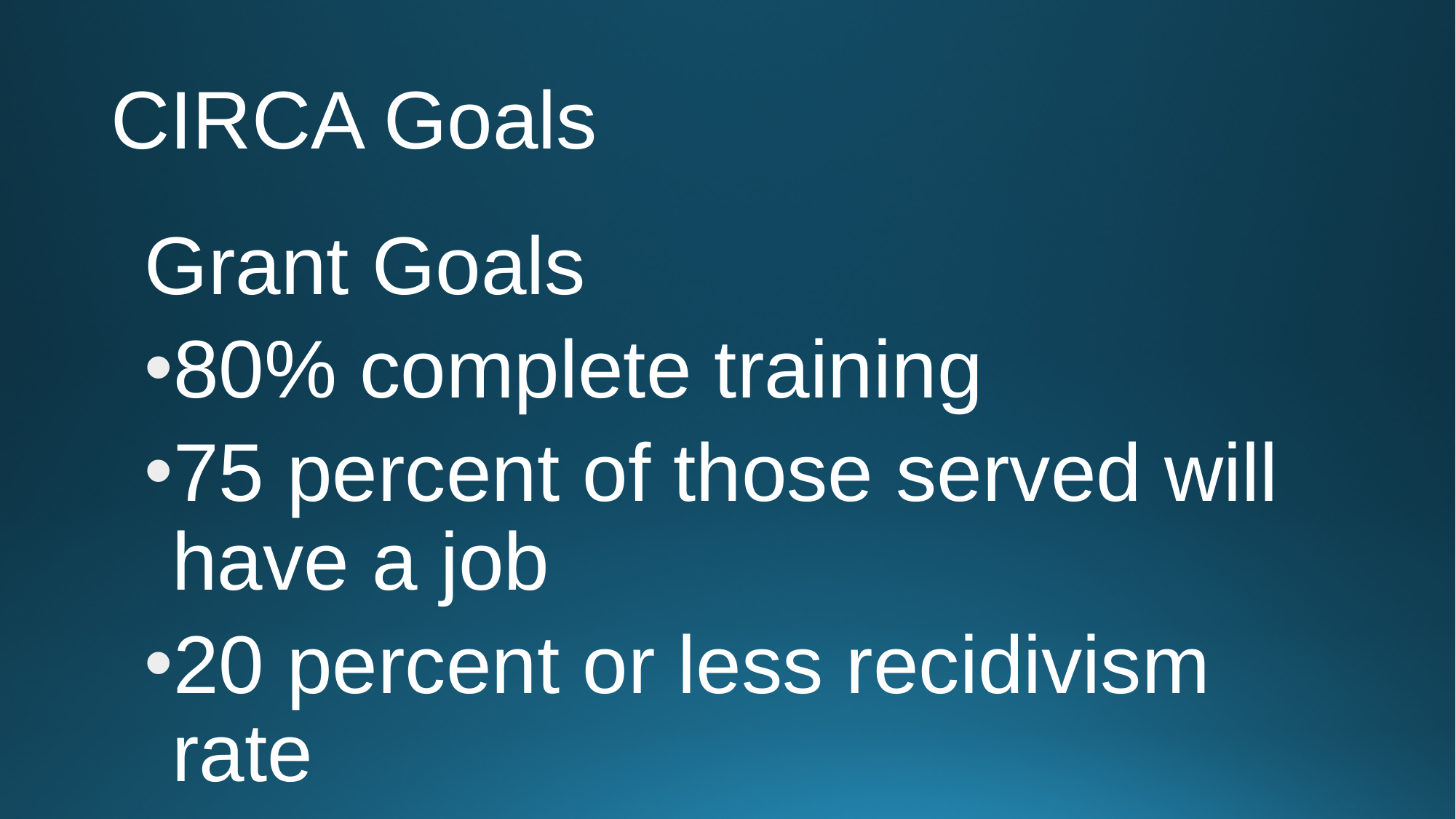

# CIRCA Goals
Grant Goals
80% complete training
75 percent of those served will have a job
20 percent or less recidivism rate